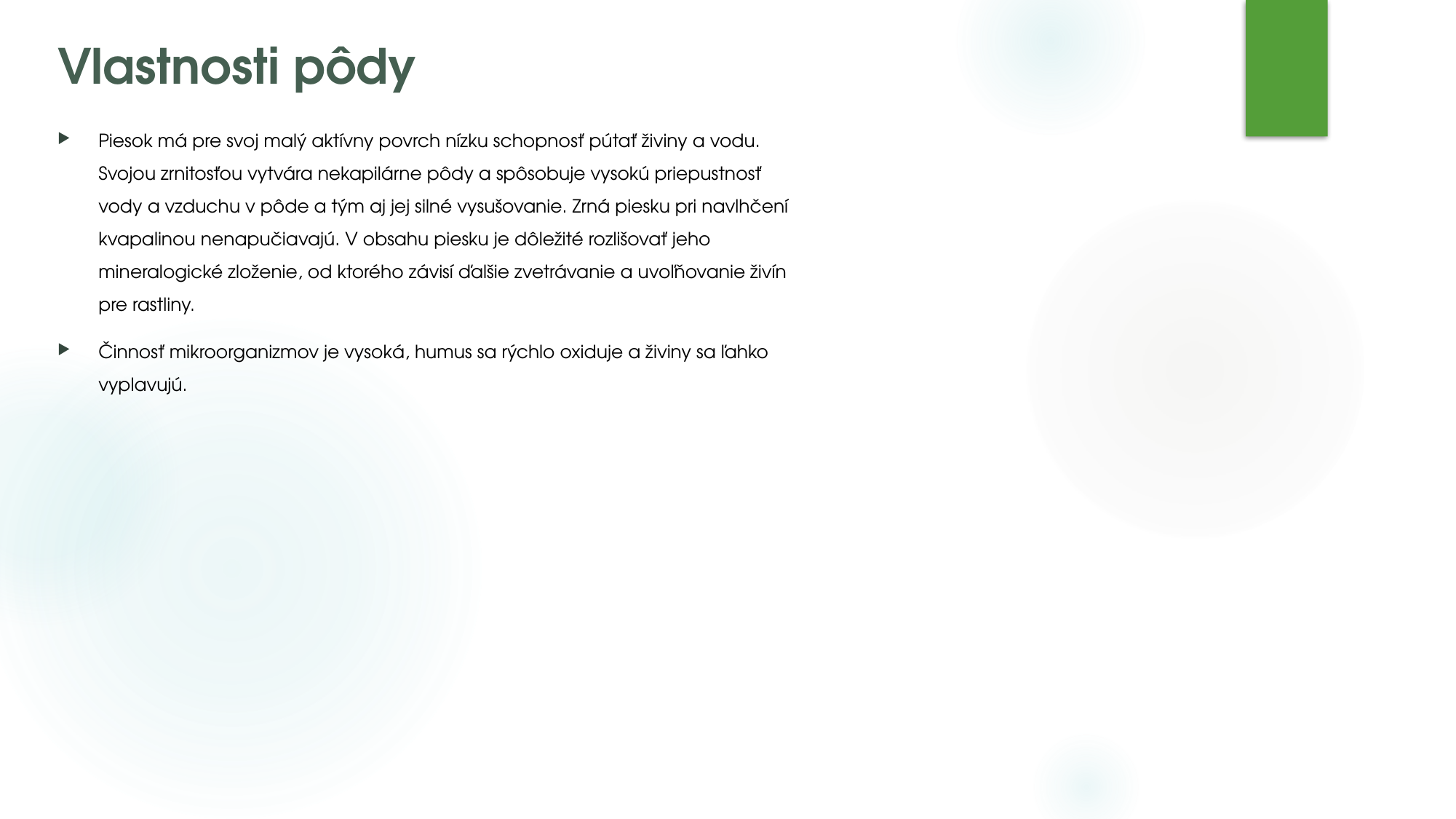

# Vlastnosti pôdy
Piesok má pre svoj malý aktívny povrch nízku schopnosť pútať živiny a vodu. Svojou zrnitosťou vytvára nekapilárne pôdy a spôsobuje vysokú priepustnosť vody a vzduchu v pôde a tým aj jej silné vysušovanie. Zrná piesku pri navlhčení kvapalinou nenapučiavajú. V obsahu piesku je dôležité rozlišovať jeho mineralogické zloženie, od ktorého závisí ďalšie zvetrávanie a uvoľňovanie živín pre rastliny.
Činnosť mikroorganizmov je vysoká, humus sa rýchlo oxiduje a živiny sa ľahko vyplavujú.